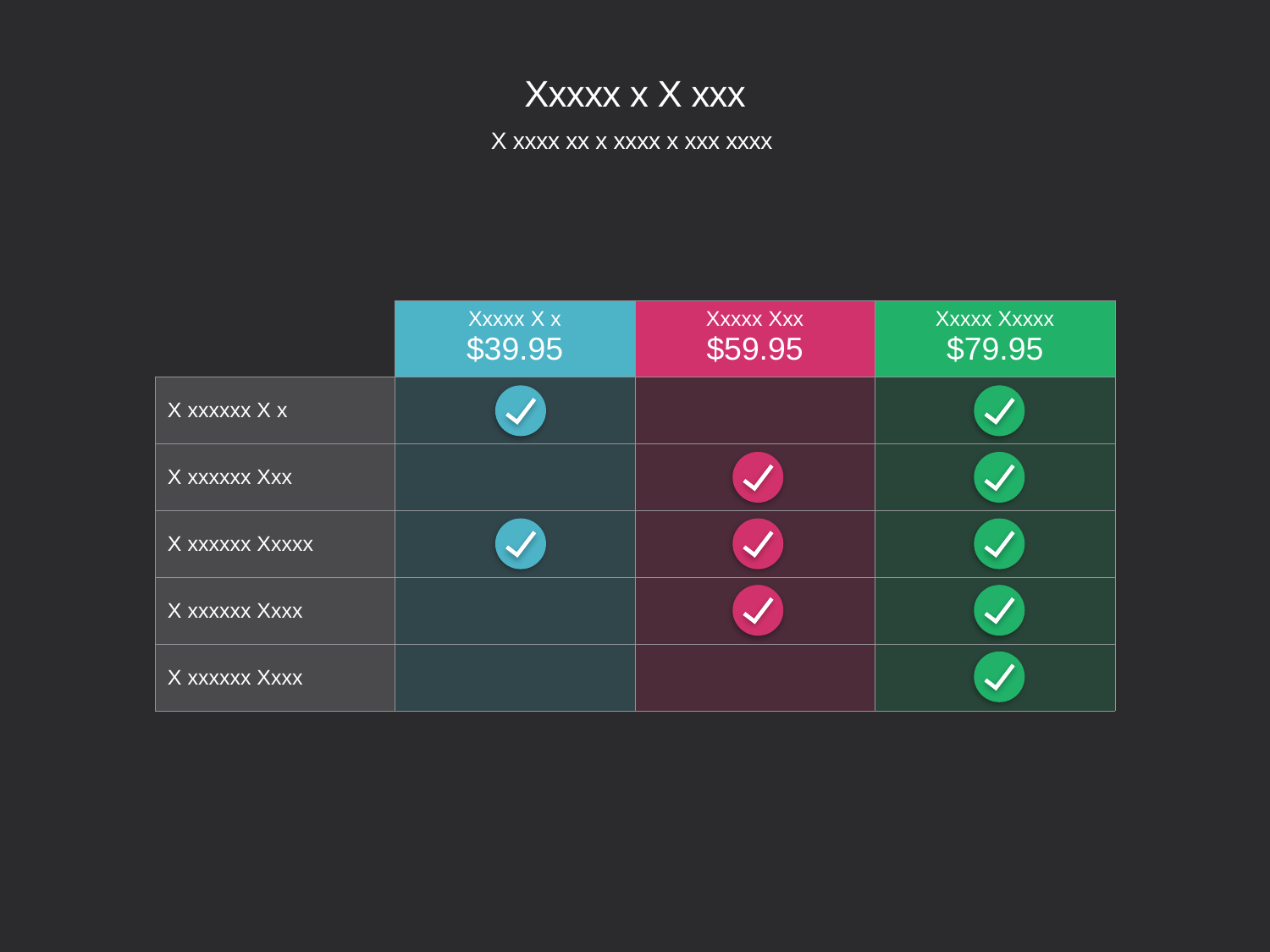

# Xxxxx x X xxx
X xxxx xx x xxxx x xxx xxxx
|  | Xxxxx X x $39.95 | Xxxxx Xxx $59.95 | Xxxxx Xxxxx $79.95 |
| --- | --- | --- | --- |
| X xxxxxx X x |  |  |  |
| X xxxxxx Xxx |  |  |  |
| X xxxxxx Xxxxx |  |  |  |
| X xxxxxx Xxxx |  |  |  |
| X xxxxxx Xxxx |  |  |  |